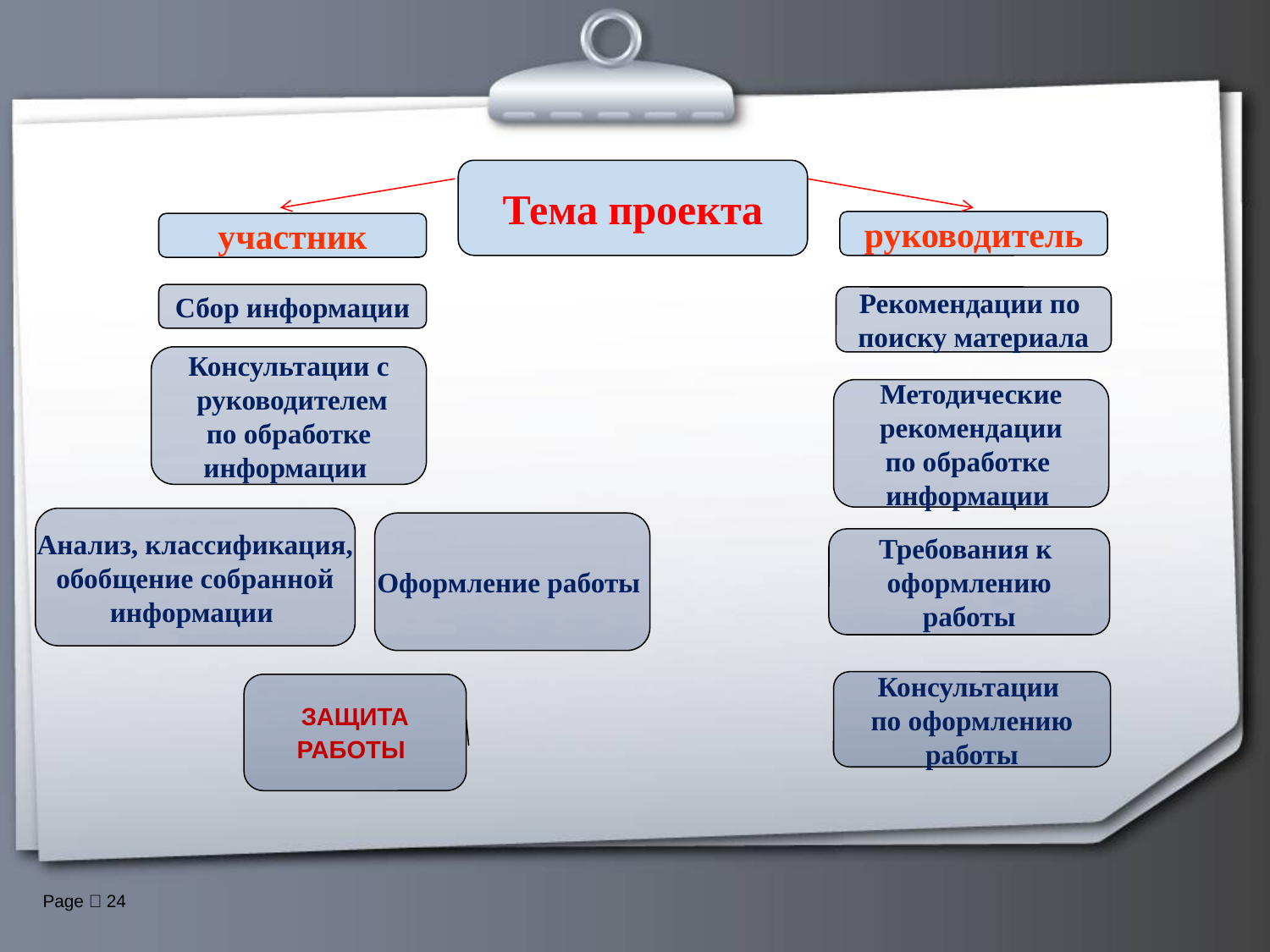

Тема проекта
руководитель
участник
Сбор информации
Рекомендации по
поиску материала
Консультации с
 руководителем
 по обработке
информации
Методические
 рекомендации
по обработке
информации
Анализ, классификация,
обобщение собранной
информации
Оформление работы
Требования к
оформлению
 работы
Консультации
по оформлению
 работы
ЗАЩИТА
РАБОТЫ